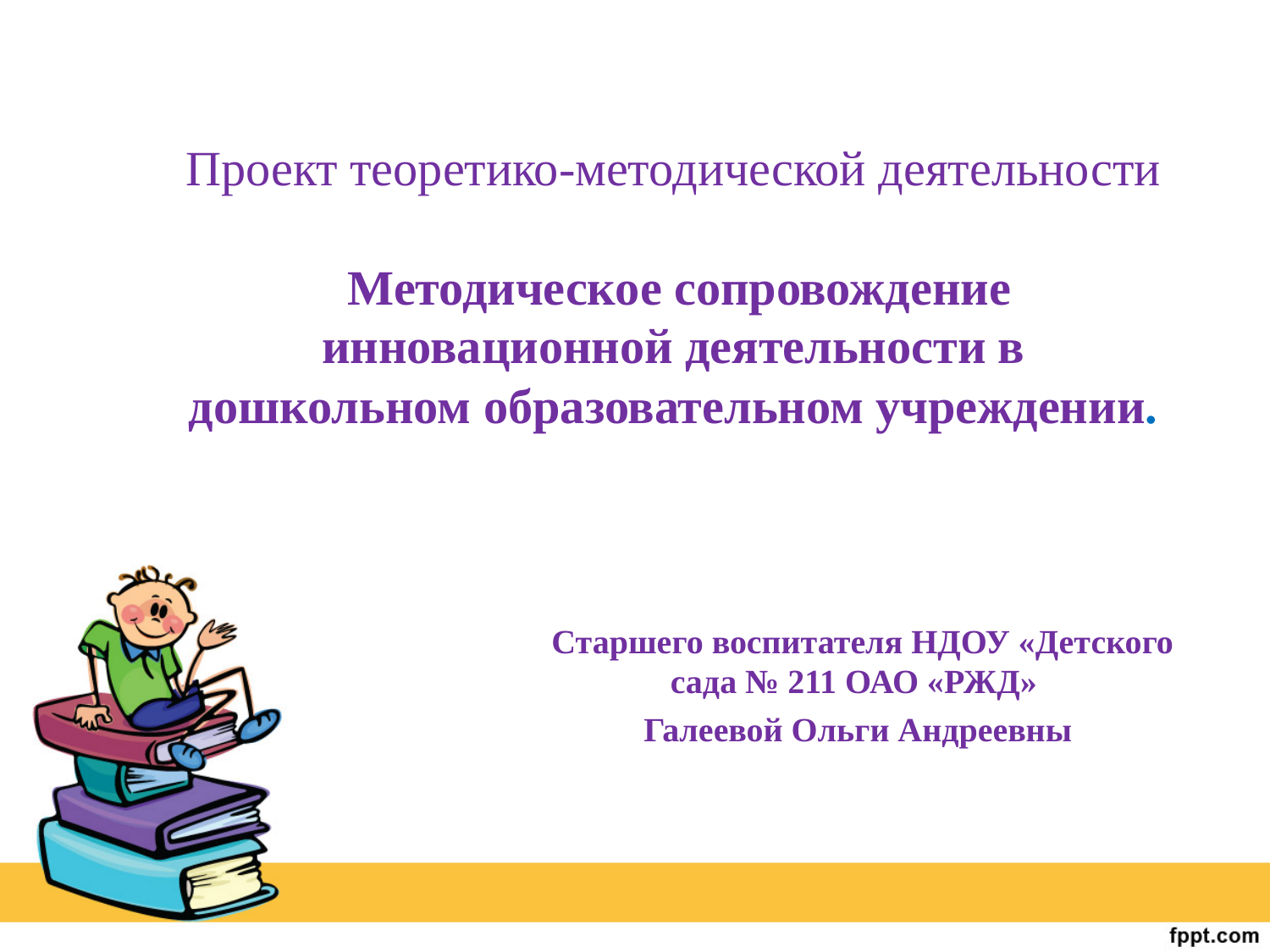

Проект теоретико-методической деятельности

 Методическое сопровождение инновационной деятельности в дошкольном образовательном учреждении.
#

 Старшего воспитателя НДОУ «Детского сада № 211 ОАО «РЖД»
Галеевой Ольги Андреевны